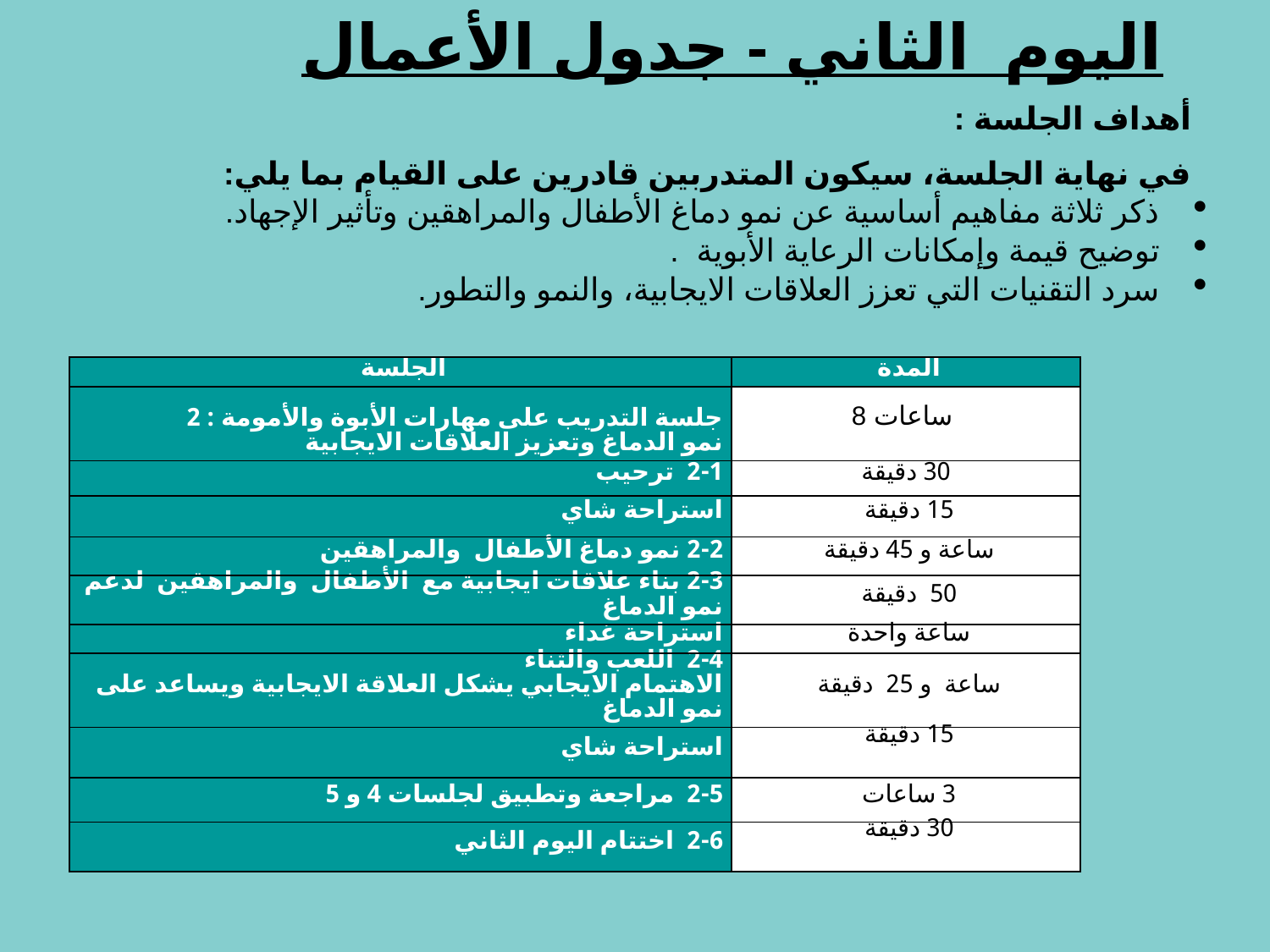

اليوم  الثاني - جدول الأعمال
أهداف الجلسة :
في نهاية الجلسة، سيكون المتدربين قادرين على القيام بما يلي:
ذكر ثلاثة مفاهيم أساسية عن نمو دماغ الأطفال والمراهقين وتأثير الإجهاد.
توضيح قيمة وإمكانات الرعاية الأبوية  .
سرد التقنيات التي تعزز العلاقات الايجابية، والنمو والتطور.

| الجلسة | المدة |
| --- | --- |
| جلسة التدريب على مهارات الأبوة والأمومة : 2 نمو الدماغ وتعزيز العلاقات الايجابية | 8 ساعات |
| 2-1 ترحيب | 30 دقيقة |
| استراحة شاي | 15 دقيقة |
| 2-2 نمو دماغ الأطفال والمراهقين | ساعة و 45 دقيقة |
| 2-3 بناء علاقات ايجابية مع الأطفال والمراهقين لدعم نمو الدماغ | 50 دقيقة |
| استراحة غداء | ساعة واحدة |
| 2-4 اللعب والثناء الاهتمام الايجابي يشكل العلاقة الايجابية ويساعد على نمو الدماغ | ساعة و 25 دقيقة |
| استراحة شاي | 15 دقيقة |
| 2-5 مراجعة وتطبيق لجلسات 4 و 5 | 3 ساعات |
| 2-6 اختتام اليوم الثاني | 30 دقيقة |